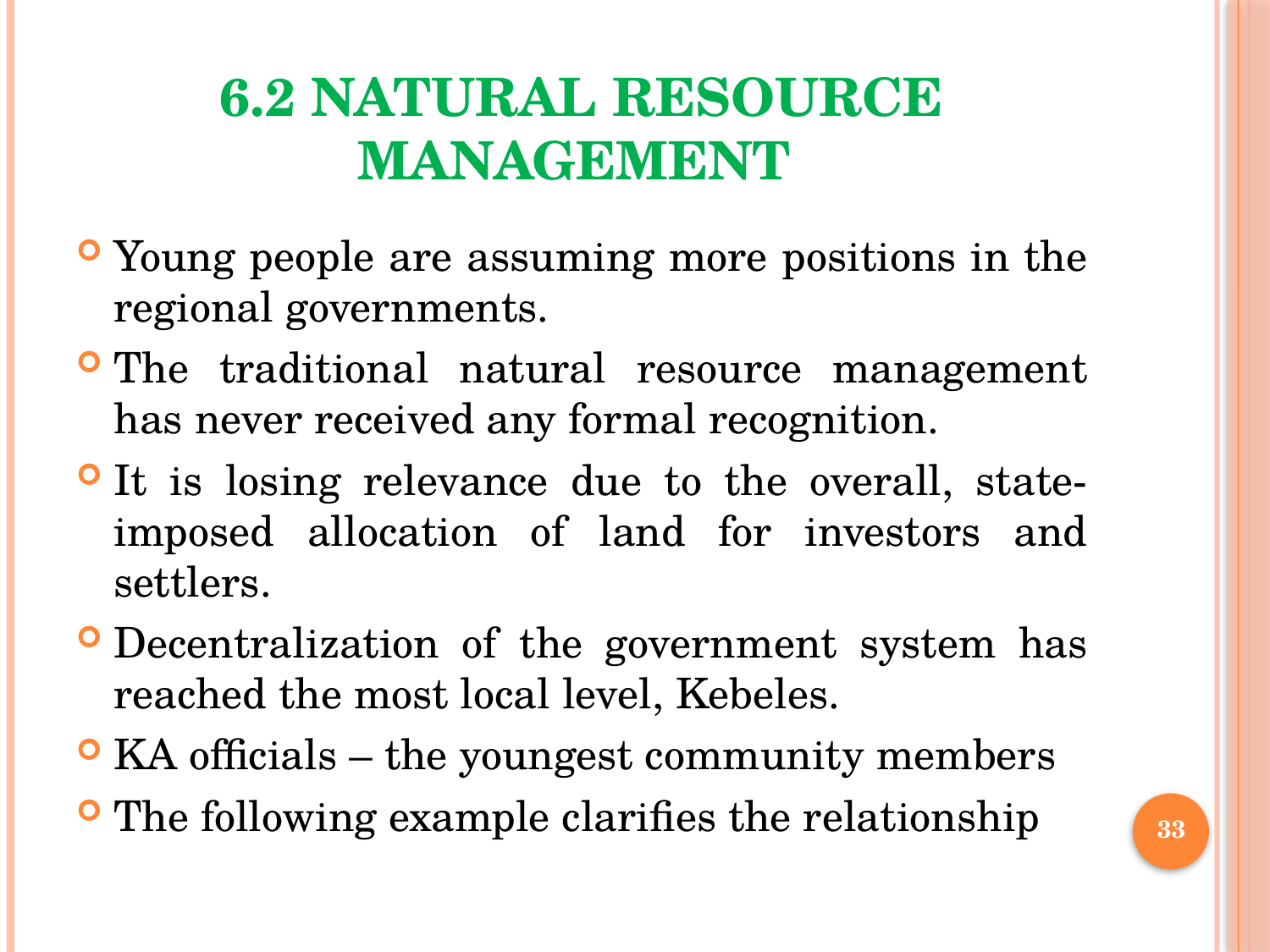

# 6.2 Natural Resource Management
Young people are assuming more positions in the regional governments.
The traditional natural resource management has never received any formal recognition.
It is losing relevance due to the overall, state-imposed allocation of land for investors and settlers.
Decentralization of the government system has reached the most local level, Kebeles.
KA officials – the youngest community members
The following example clarifies the relationship

33